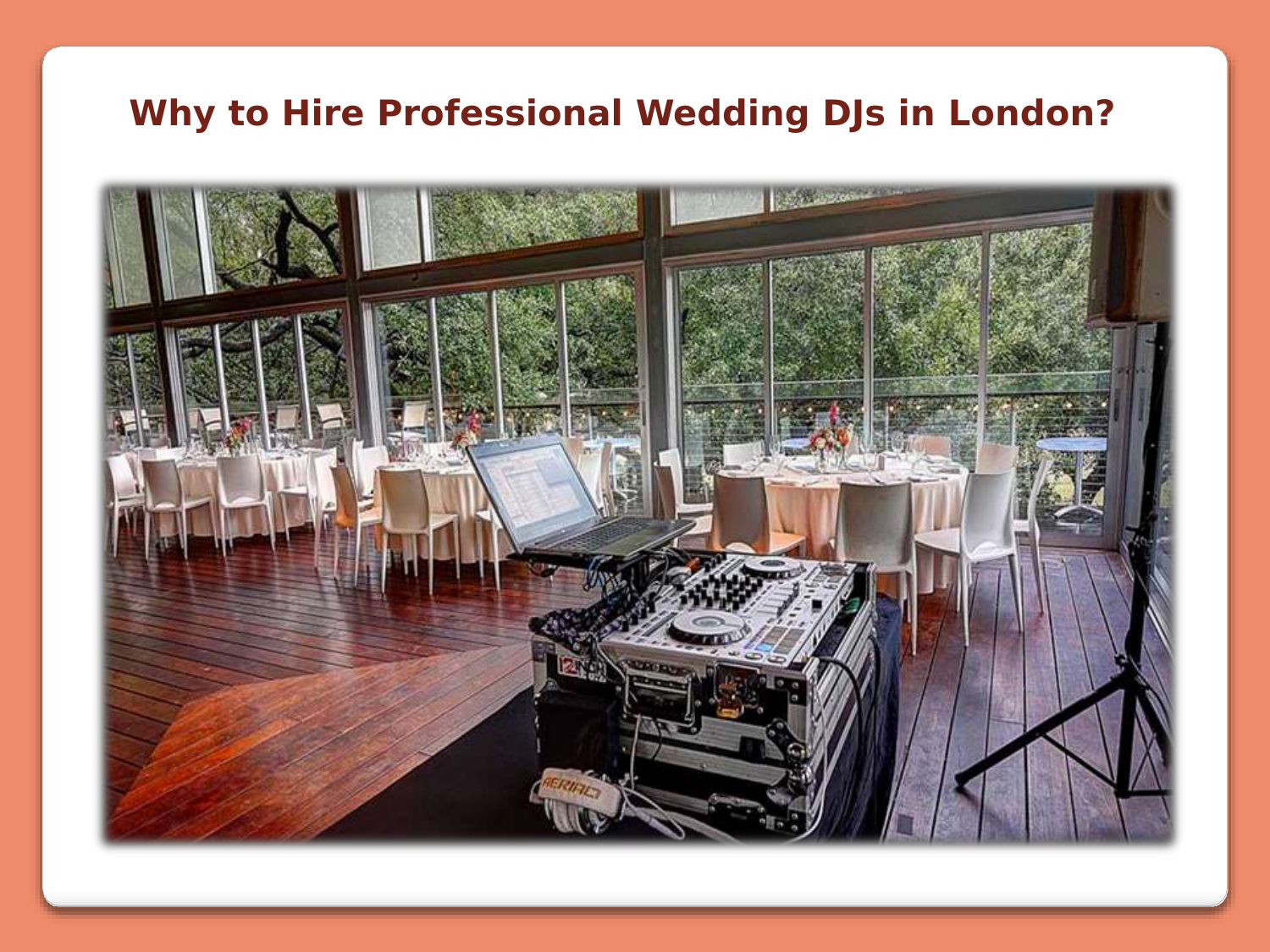

# Why to Hire Professional Wedding DJs in London?